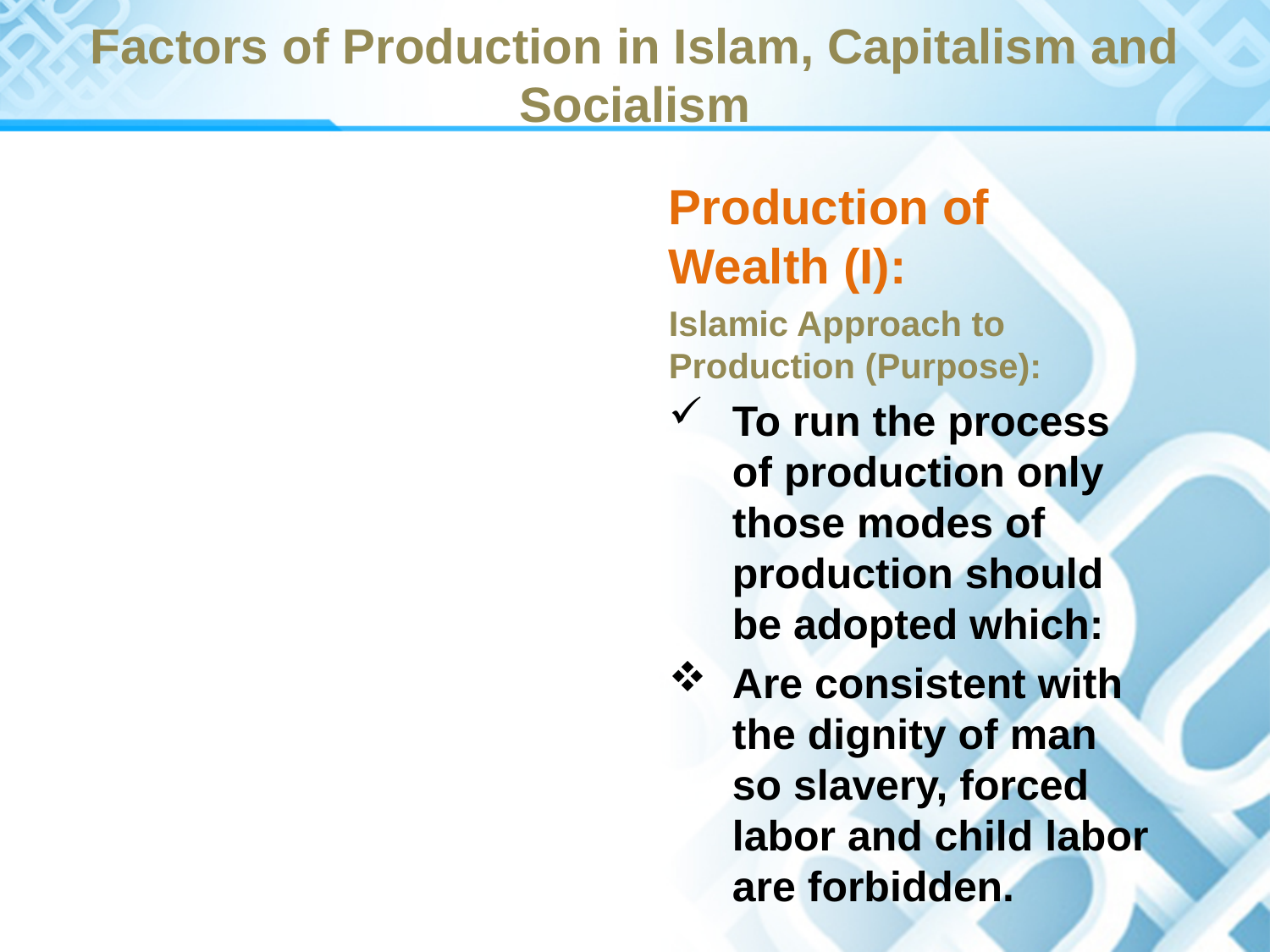

Factors of Production in Islam, Capitalism and Socialism
Production of Wealth (I):
Islamic Approach to Production (Purpose):
To run the process of production only those modes of production should be adopted which:
Are consistent with the dignity of man so slavery, forced labor and child labor are forbidden.